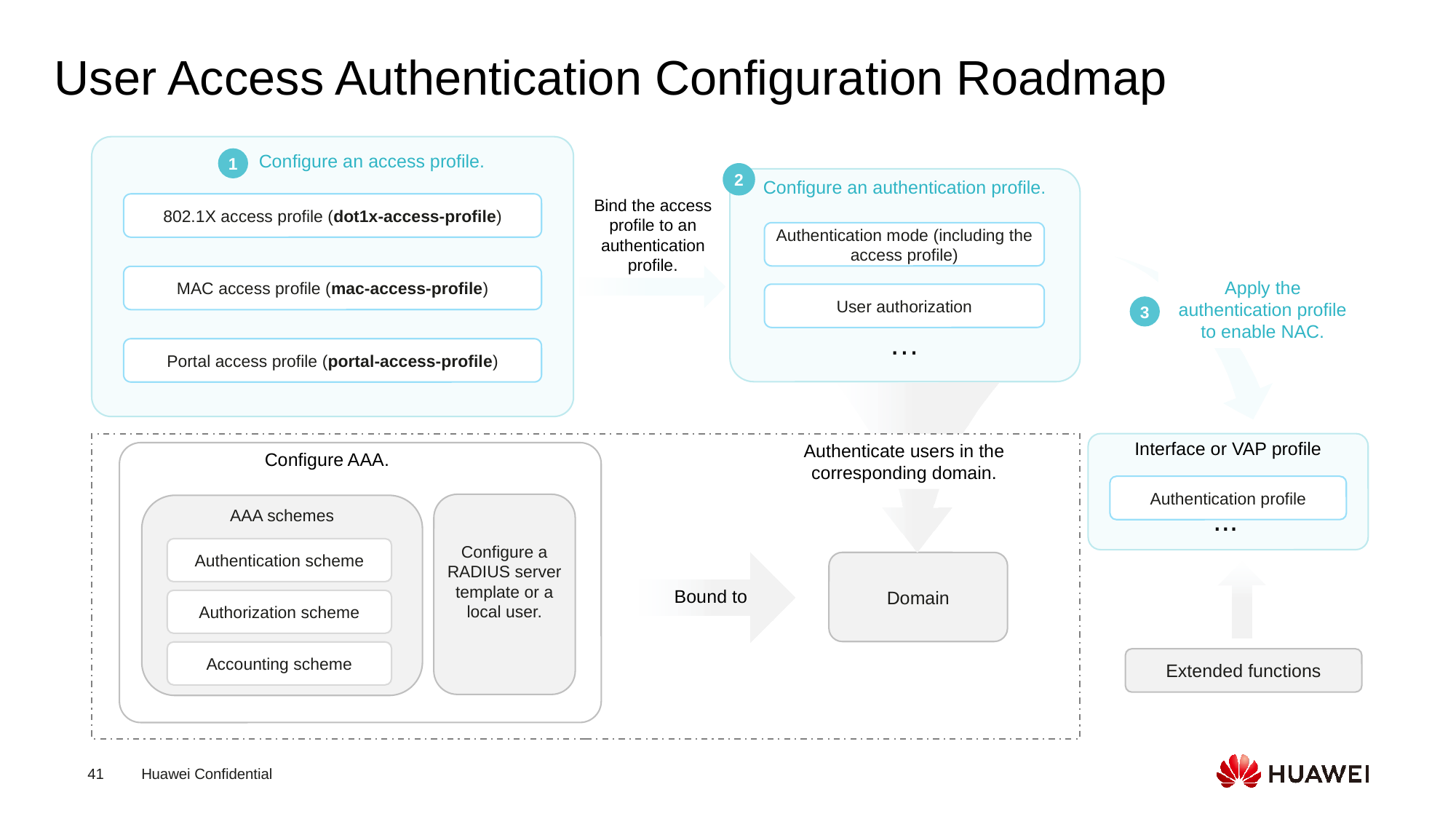

# User Access Authentication Configuration Roadmap

Configure an access profile.
1
802.1X access profile (dot1x-access-profile)
MAC access profile (mac-access-profile)
Portal access profile (portal-access-profile)
2
Configure an authentication profile.
Authentication mode (including the access profile)
User authorization
…
Bind the access profile to an authentication profile.

Apply the authentication profile to enable NAC.

3

Authenticate users in the corresponding domain.

Interface or VAP profile
Authentication profile
...

Configure AAA.

Configure a RADIUS server template or a local user.
AAA schemes
Authentication scheme
Authorization scheme
Accounting scheme

Bound to
Domain

Extended functions